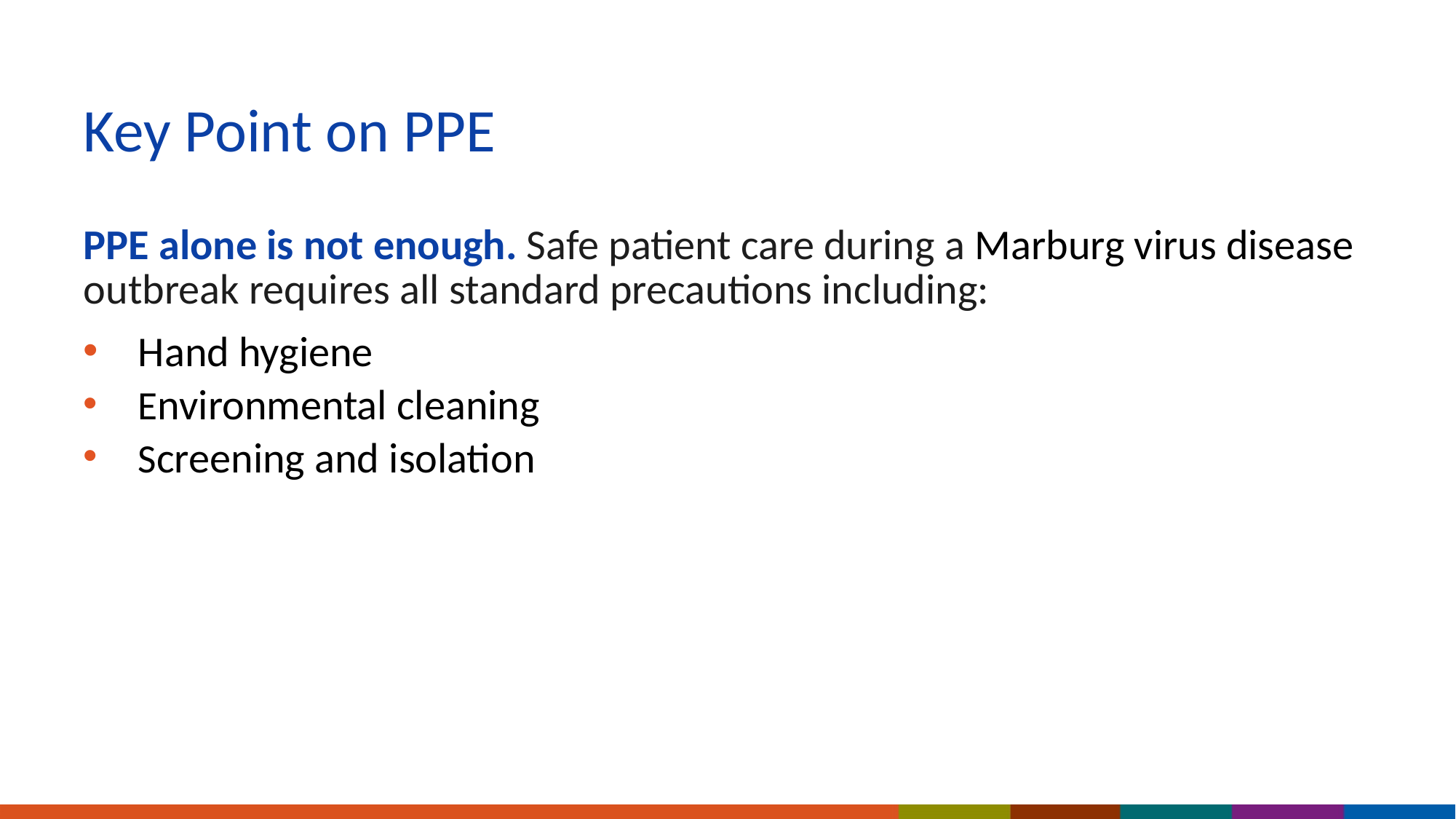

# Key Point on PPE
PPE alone is not enough. Safe patient care during a Marburg virus disease outbreak requires all standard precautions including:
Hand hygiene
Environmental cleaning
Screening and isolation